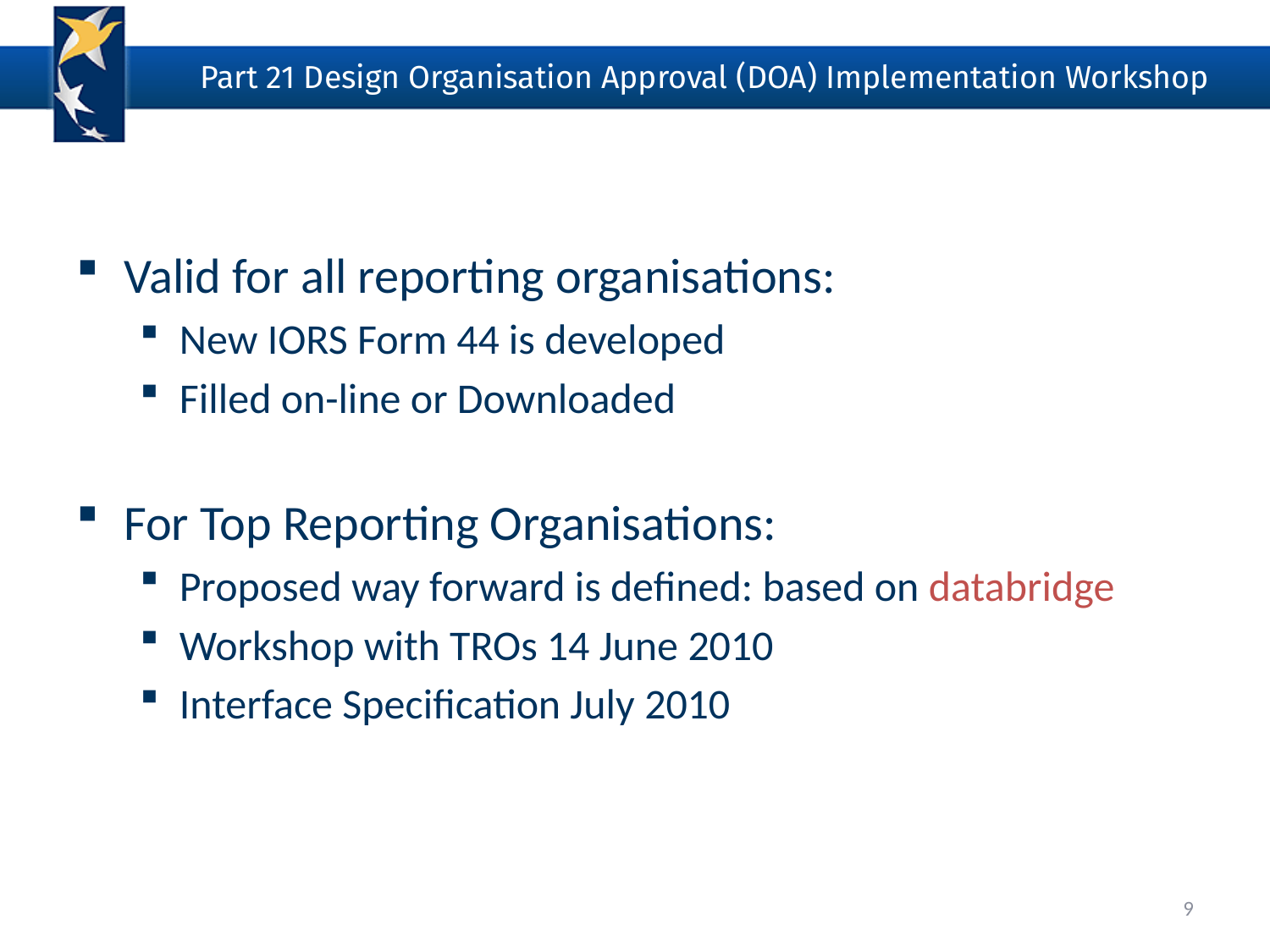

Valid for all reporting organisations:
New IORS Form 44 is developed
Filled on-line or Downloaded

For Top Reporting Organisations:
Proposed way forward is defined: based on databridge
Workshop with TROs 14 June 2010
Interface Specification July 2010

9